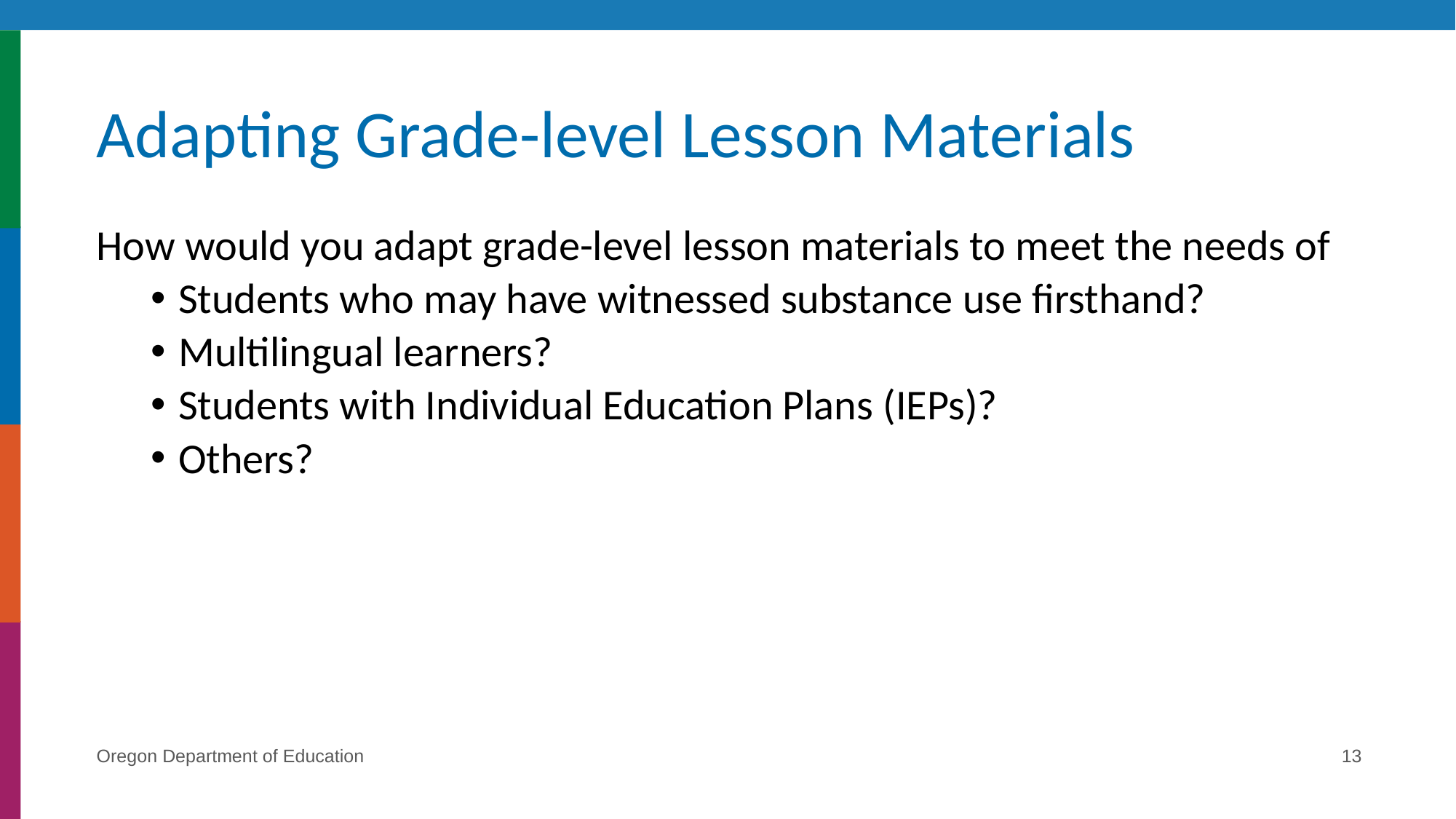

# Adapting Grade-level Lesson Materials
How would you adapt grade-level lesson materials to meet the needs of
Students who may have witnessed substance use firsthand?
Multilingual learners?
Students with Individual Education Plans (IEPs)?
Others?
Oregon Department of Education
13